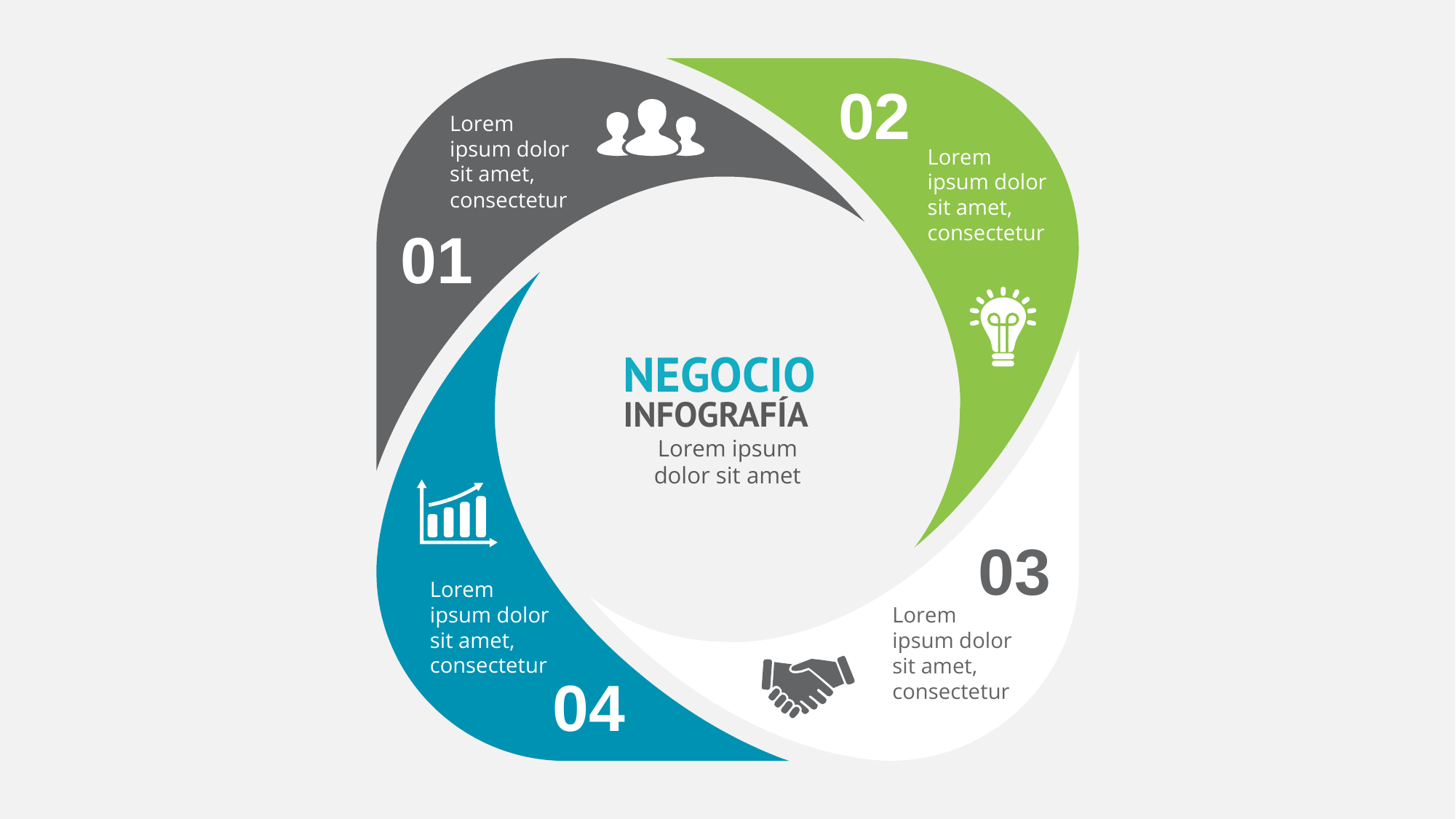

02

Lorem ipsum dolor sit amet, consectetur
Lorem ipsum dolor sit amet, consectetur
01

NEGOCIO

INFOGRAFÍA
Lorem ipsum dolor sit amet

03
Lorem ipsum dolor sit amet, consectetur
Lorem ipsum dolor sit amet, consectetur

04